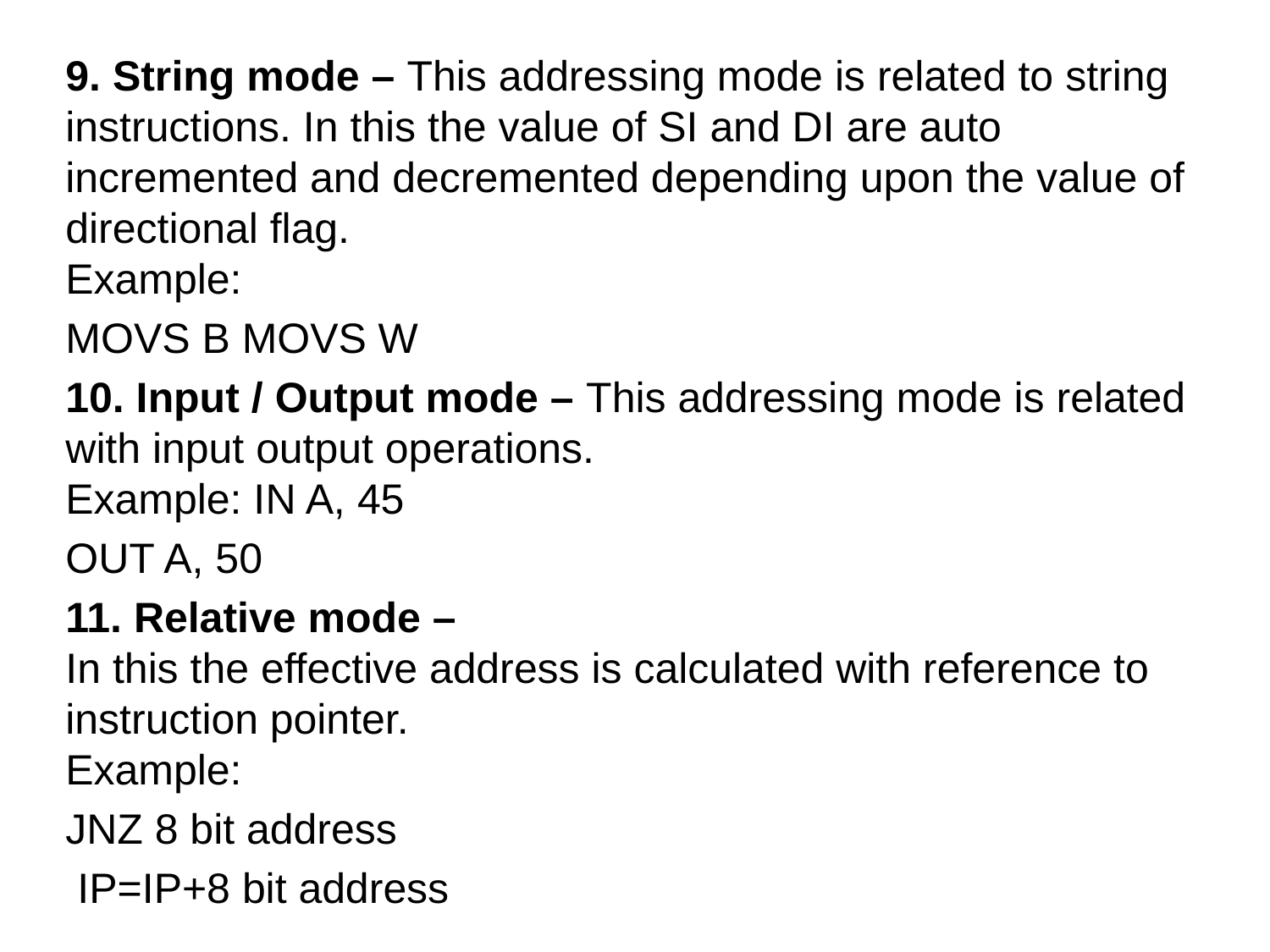

9. String mode – This addressing mode is related to string instructions. In this the value of SI and DI are auto incremented and decremented depending upon the value of directional flag.
Example:
MOVS B MOVS W
10. Input / Output mode – This addressing mode is related with input output operations.
Example: IN A, 45
OUT A, 50
11. Relative mode –
In this the effective address is calculated with reference to instruction pointer.
Example:
JNZ 8 bit address
 IP=IP+8 bit address